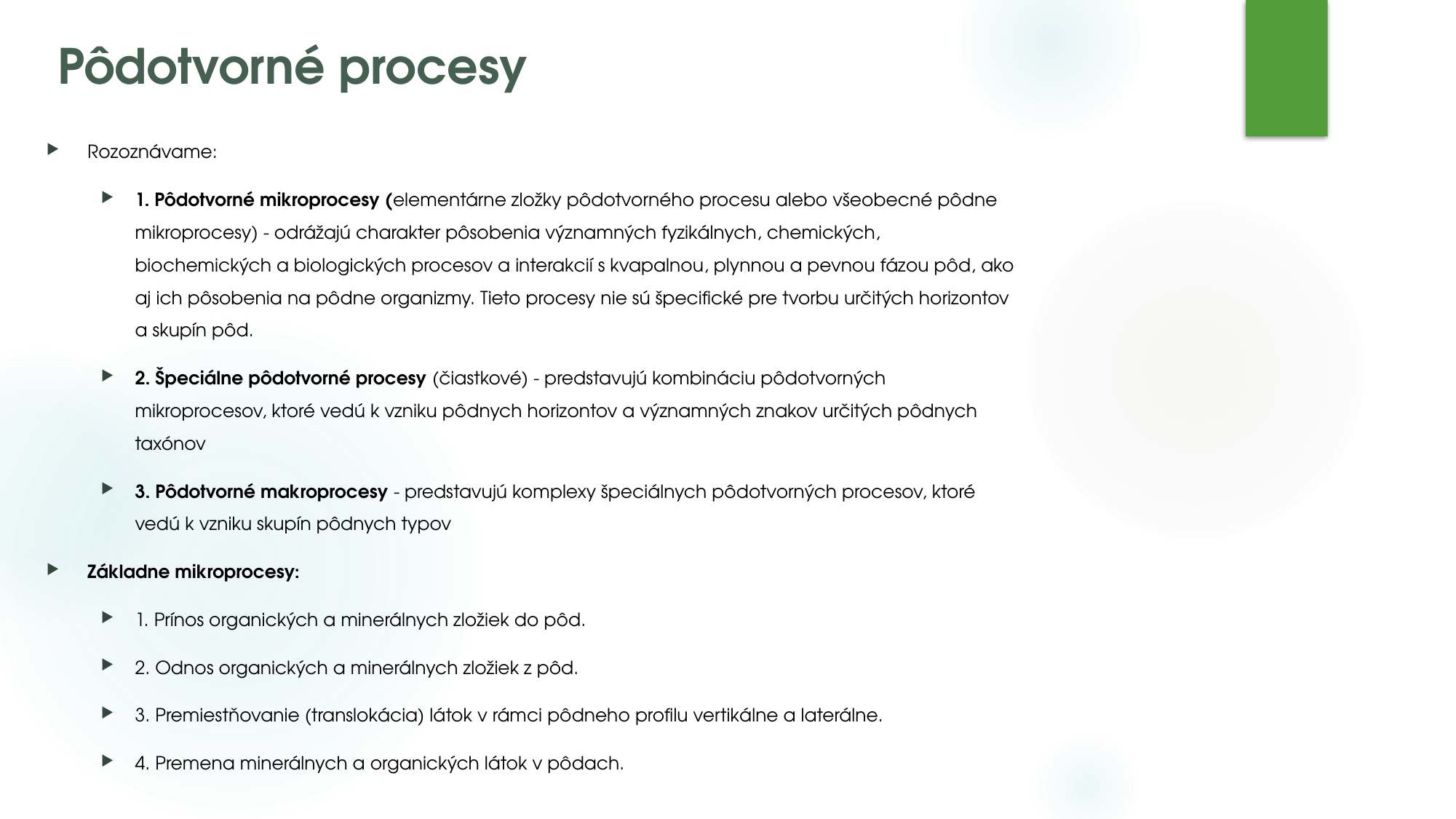

# Pôdotvorné procesy
Rozoznávame:
1. Pôdotvorné mikroprocesy (elementárne zložky pôdotvorného procesu alebo všeobecné pôdne mikroprocesy) - odrážajú charakter pôsobenia významných fyzikálnych, chemických, biochemických a biologických procesov a interakcií s kvapalnou, plynnou a pevnou fázou pôd, ako aj ich pôsobenia na pôdne organizmy. Tieto procesy nie sú špecifické pre tvorbu určitých horizontov a skupín pôd.
2. Špeciálne pôdotvorné procesy (čiastkové) - predstavujú kombináciu pôdotvorných mikroprocesov, ktoré vedú k vzniku pôdnych horizontov a významných znakov určitých pôdnych taxónov
3. Pôdotvorné makroprocesy - predstavujú komplexy špeciálnych pôdotvorných procesov, ktoré vedú k vzniku skupín pôdnych typov
Základne mikroprocesy:
1. Prínos organických a minerálnych zložiek do pôd.
2. Odnos organických a minerálnych zložiek z pôd.
3. Premiestňovanie (translokácia) látok v rámci pôdneho profilu vertikálne a laterálne.
4. Premena minerálnych a organických látok v pôdach.